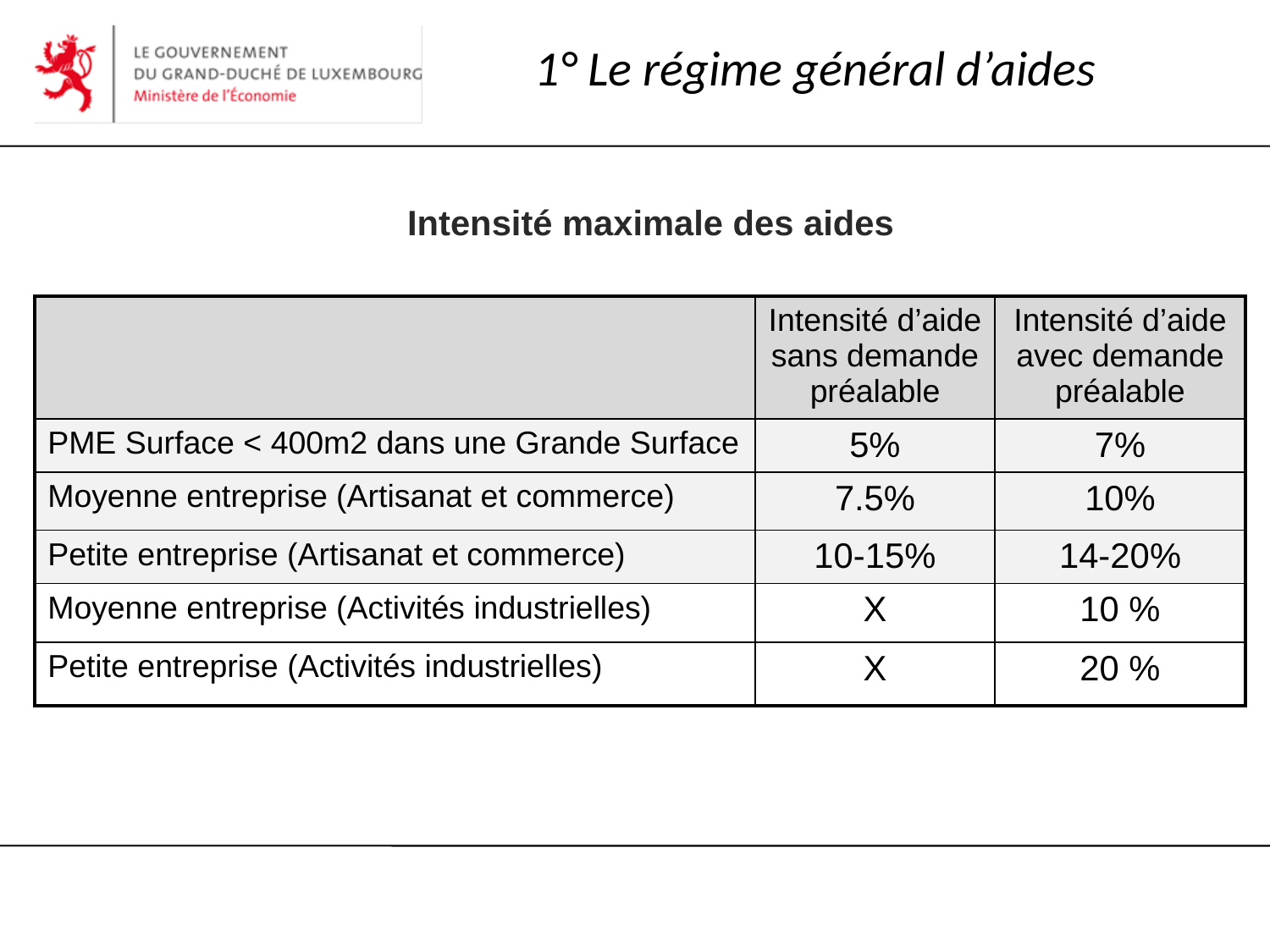

# 1° Le régime général d’aides
 Intensité maximale des aides
|  | Intensité d’aide sans demande préalable | Intensité d’aide avec demande préalable |
| --- | --- | --- |
| PME Surface < 400m2 dans une Grande Surface | 5% | 7% |
| Moyenne entreprise (Artisanat et commerce) | 7.5% | 10% |
| Petite entreprise (Artisanat et commerce) | 10-15% | 14-20% |
| Moyenne entreprise (Activités industrielles) | X | 10 % |
| Petite entreprise (Activités industrielles) | X | 20 % |